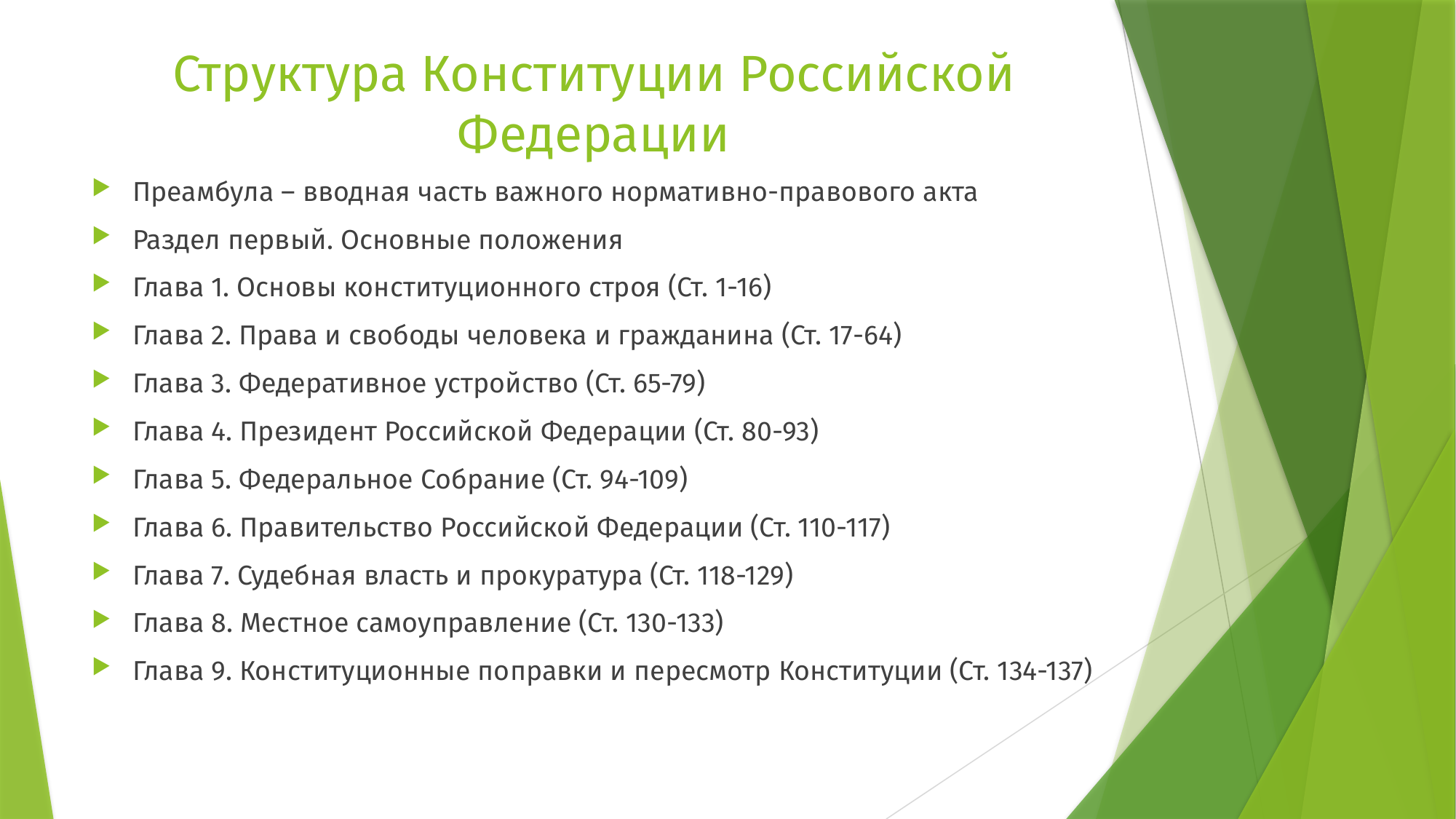

# Структура Конституции Российской Федерации
Преамбула – вводная часть важного нормативно-правового акта
Раздел первый. Основные положения
Глава 1. Основы конституционного строя (Ст. 1-16)
Глава 2. Права и свободы человека и гражданина (Ст. 17-64)
Глава 3. Федеративное устройство (Ст. 65-79)
Глава 4. Президент Российской Федерации (Ст. 80-93)
Глава 5. Федеральное Собрание (Ст. 94-109)
Глава 6. Правительство Российской Федерации (Ст. 110-117)
Глава 7. Судебная власть и прокуратура (Ст. 118-129)
Глава 8. Местное самоуправление (Ст. 130-133)
Глава 9. Конституционные поправки и пересмотр Конституции (Ст. 134-137)